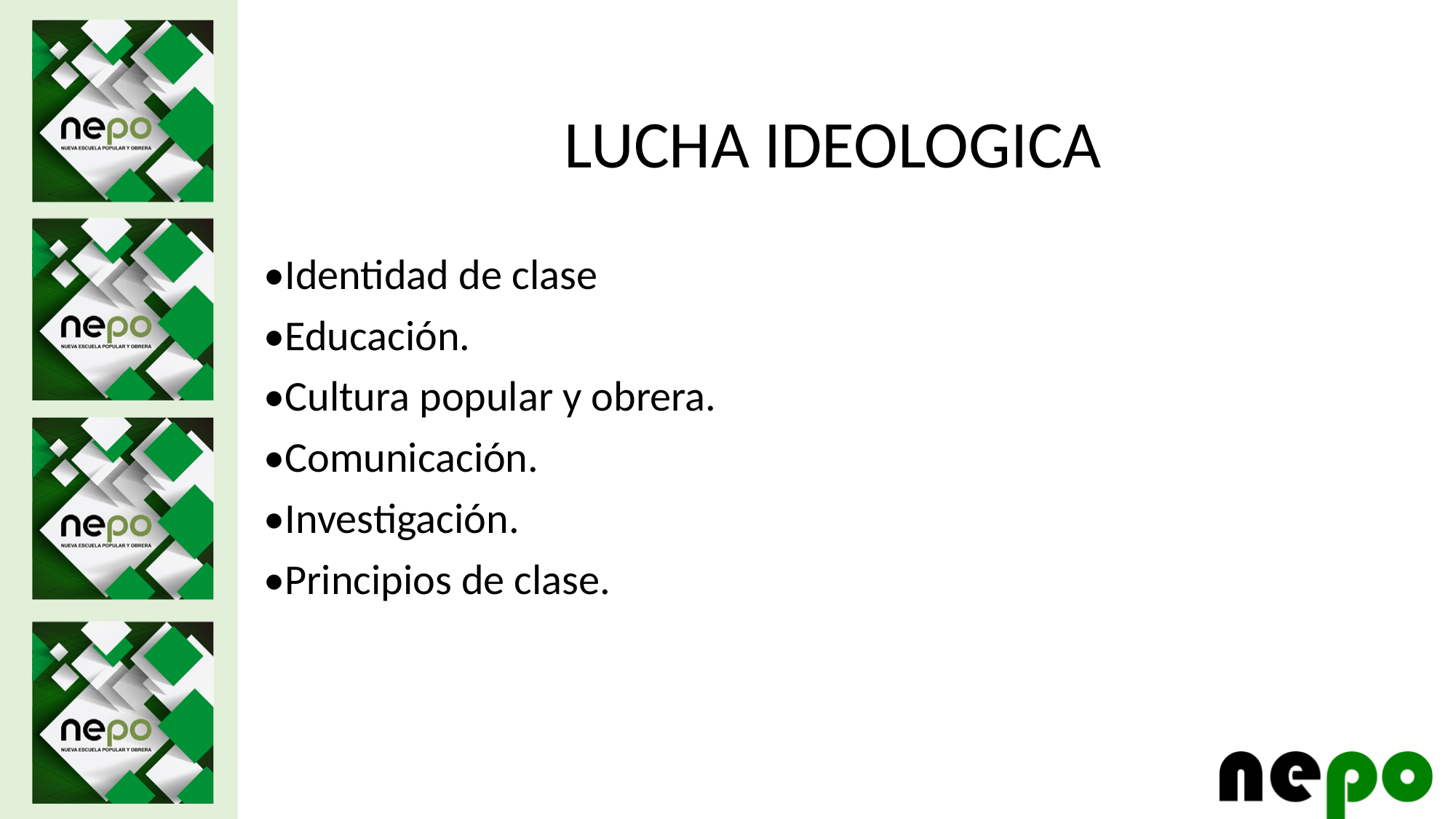

# LUCHA IDEOLOGICA

•Identidad de clase
•Educación.
•Cultura popular y obrera.
•Comunicación.
•Investigación.
•Principios de clase.